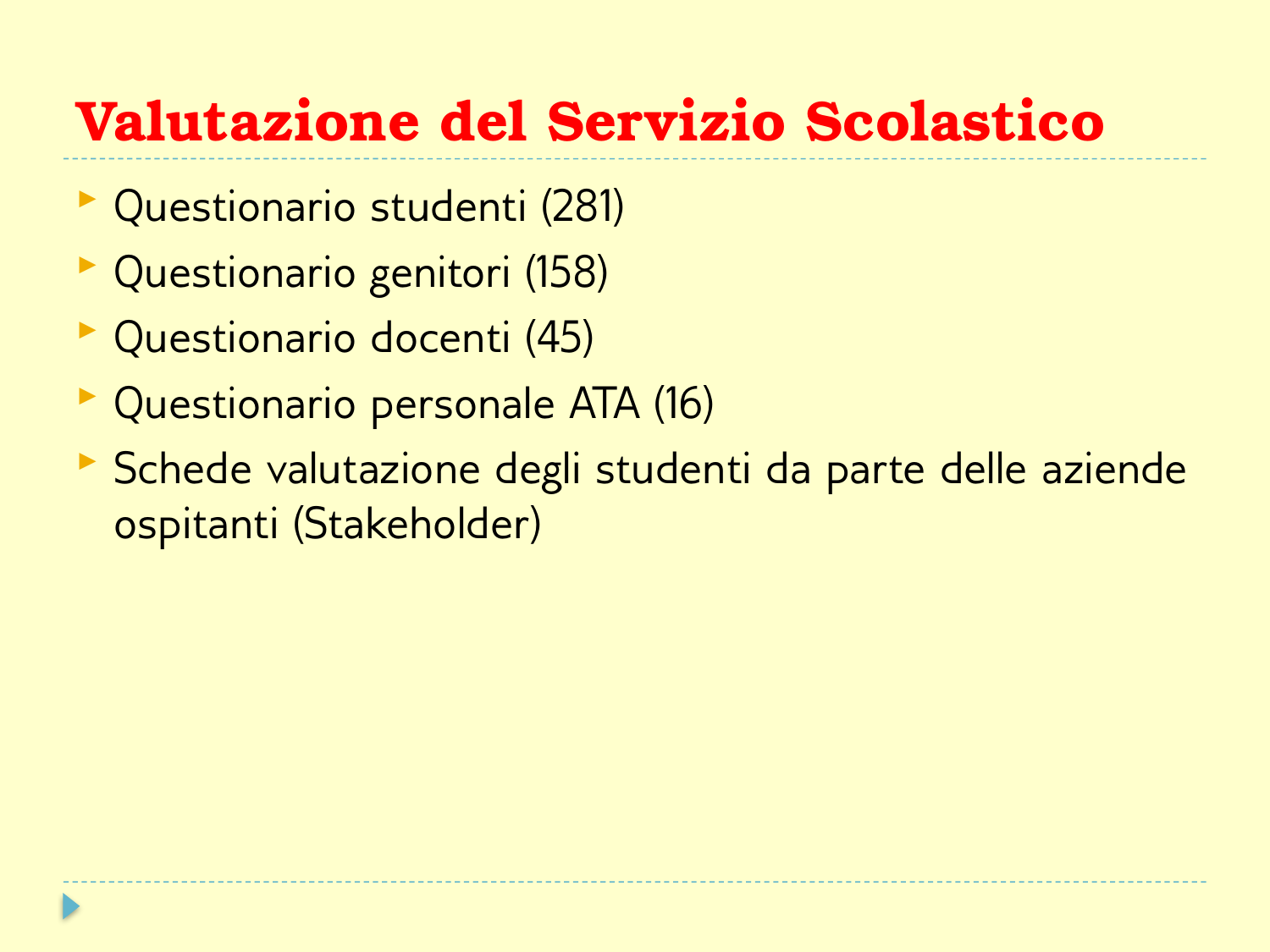

# Valutazione del Servizio Scolastico
Questionario studenti (281)
Questionario genitori (158)
Questionario docenti (45)
Questionario personale ATA (16)
Schede valutazione degli studenti da parte delle aziende ospitanti (Stakeholder)